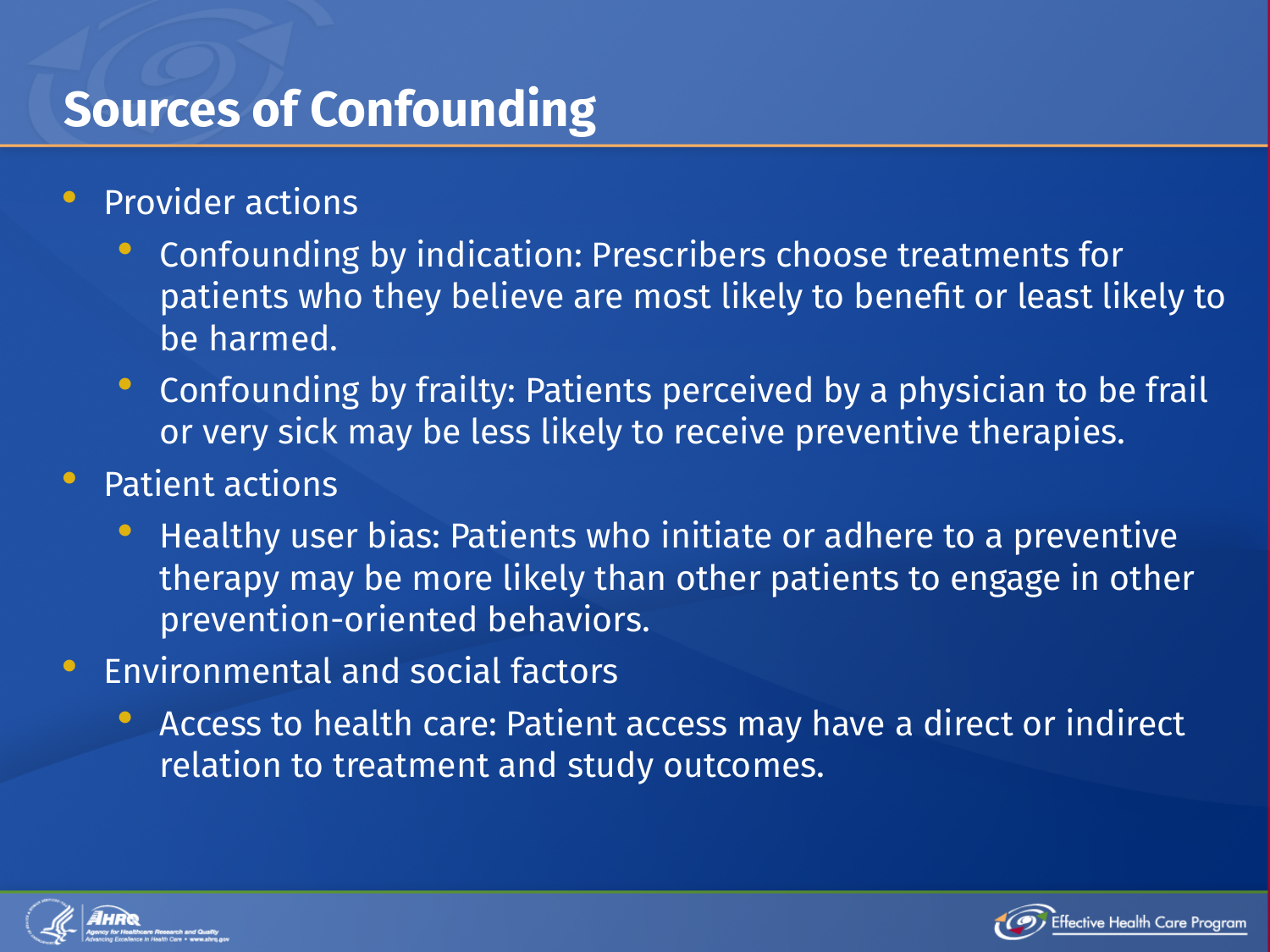

# Sources of Confounding
Provider actions
Confounding by indication: Prescribers choose treatments for patients who they believe are most likely to benefit or least likely to be harmed.
Confounding by frailty: Patients perceived by a physician to be frail or very sick may be less likely to receive preventive therapies.
Patient actions
Healthy user bias: Patients who initiate or adhere to a preventive therapy may be more likely than other patients to engage in other prevention-oriented behaviors.
Environmental and social factors
Access to health care: Patient access may have a direct or indirect relation to treatment and study outcomes.